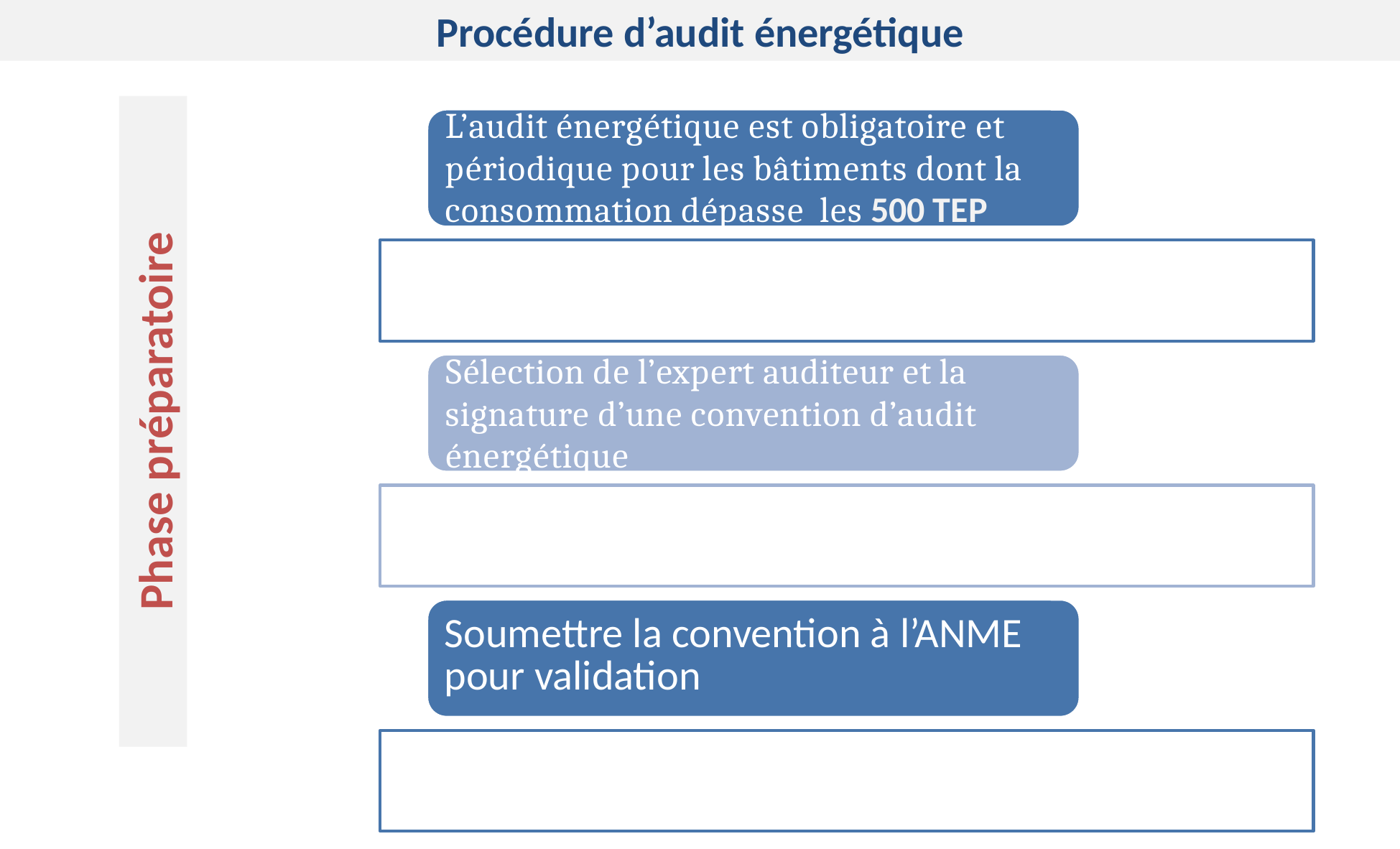

Procédure d’audit énergétique
L’audit énergétique est obligatoire et périodique pour les bâtiments dont la consommation dépasse  les 500 TEP
Sélection de l’expert auditeur et la signature d’une convention d’audit énergétique
Soumettre la convention à l’ANME pour validation
Phase préparatoire